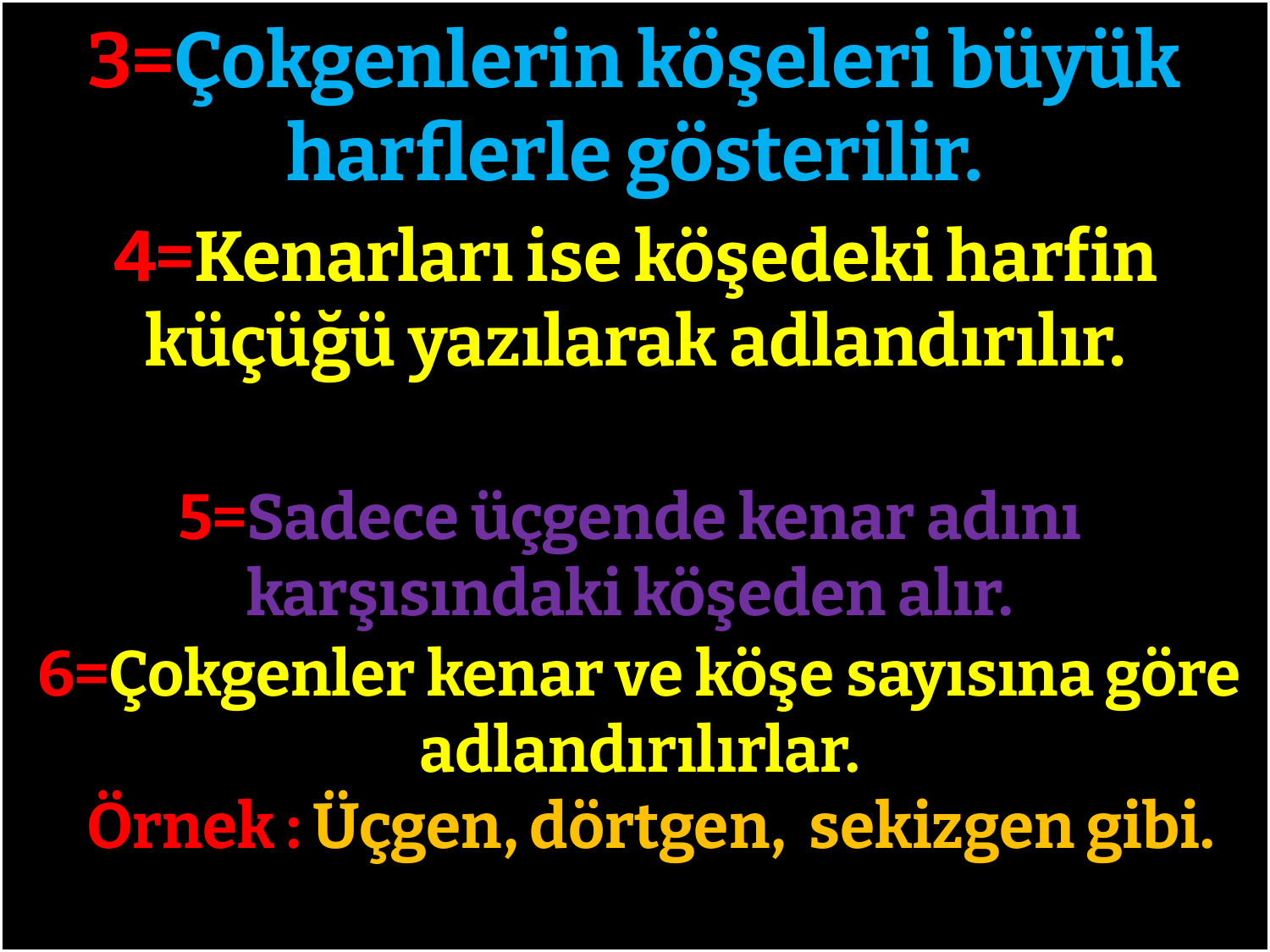

3=Çokgenlerin köşeleri büyük harflerle gösterilir.

4=Kenarları ise köşedeki harfin küçüğü yazılarak adlandırılır.

#
5=Sadece üçgende kenar adını karşısındaki köşeden alır.

6=Çokgenler kenar ve köşe sayısına göre adlandırılırlar.
  Örnek : Üçgen, dörtgen,  sekizgen gibi.